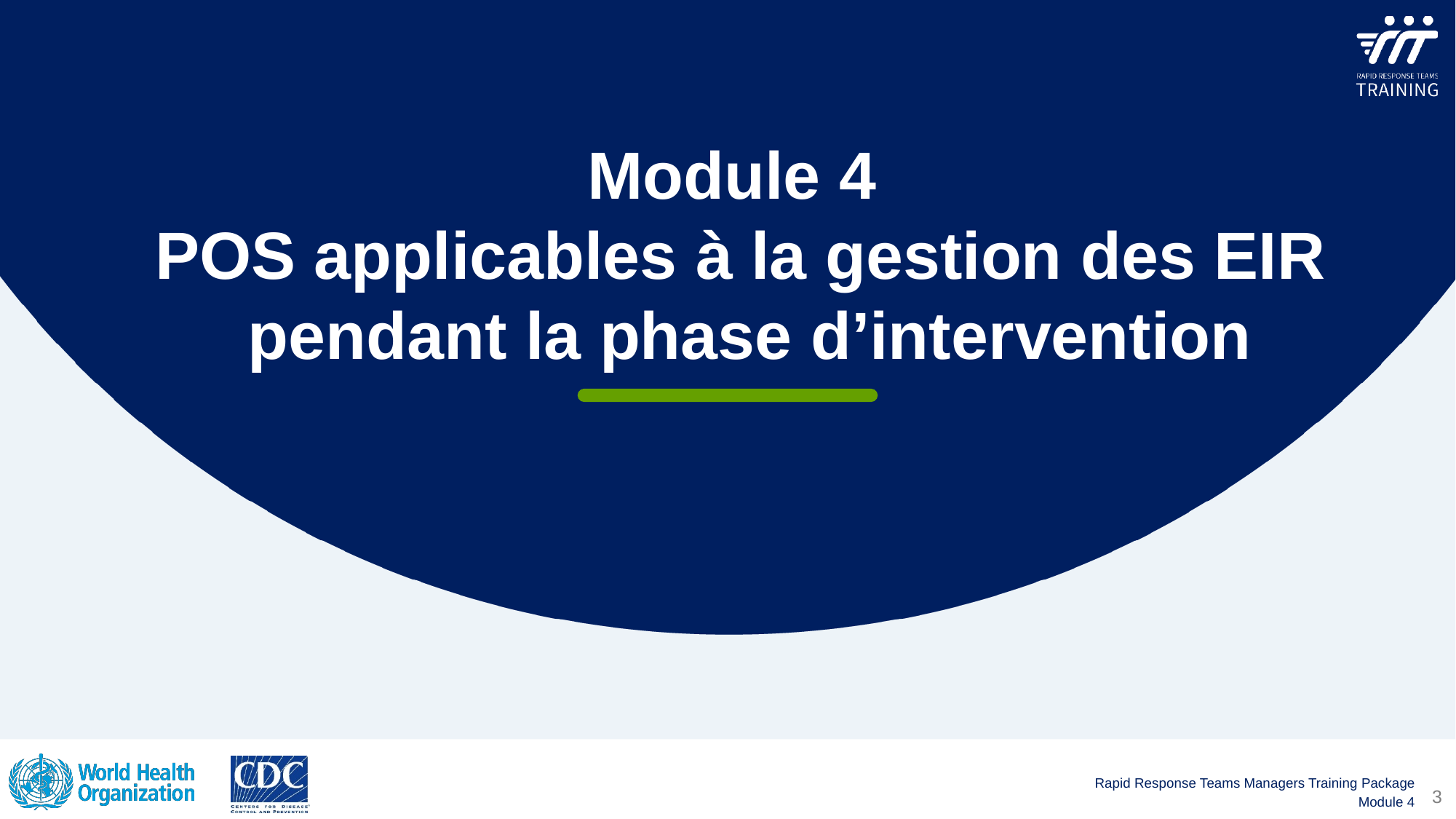

Module 4
POS applicables à la gestion des EIR
 pendant la phase d’intervention

3